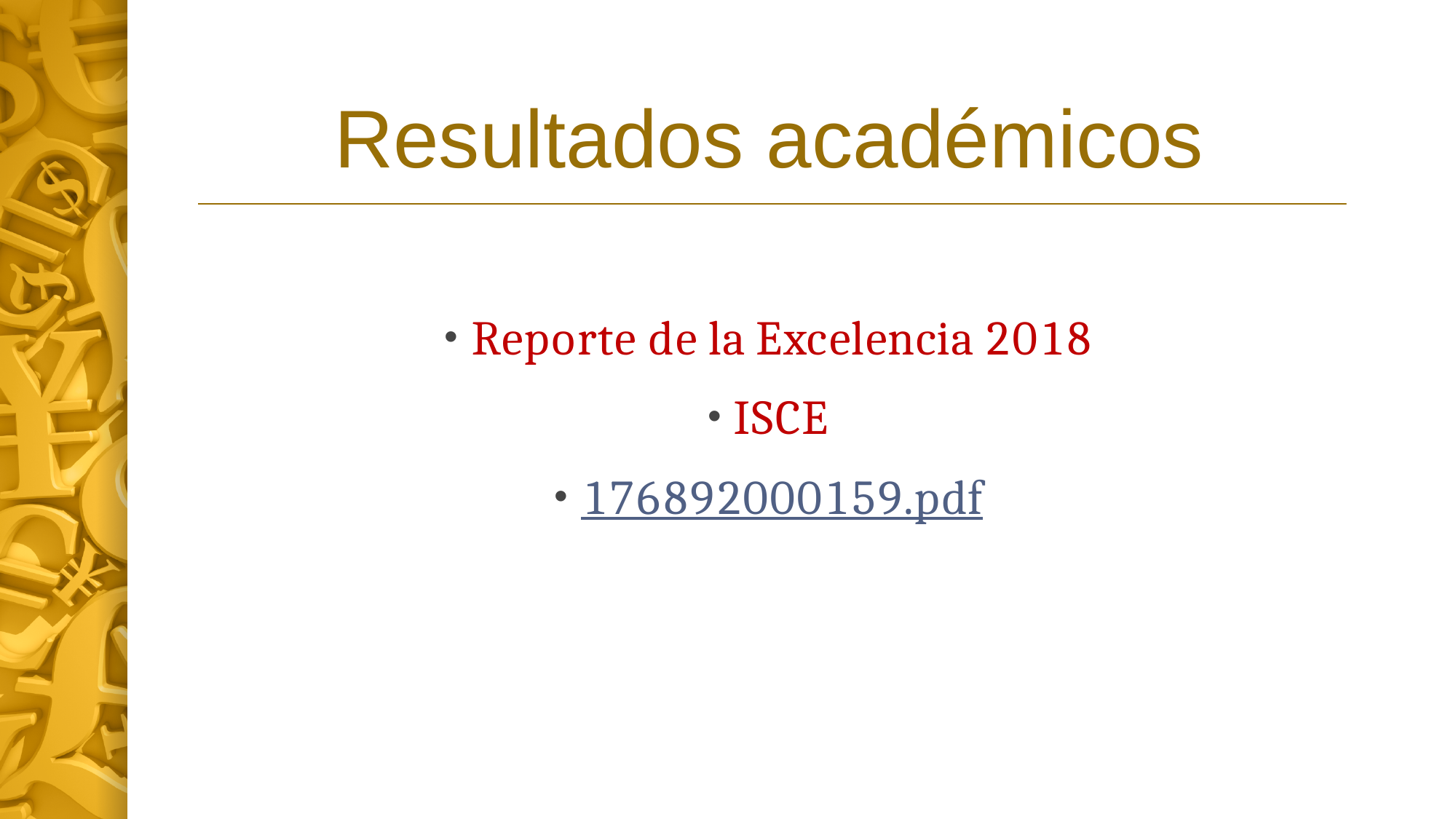

# Resultados académicos

Reporte de la Excelencia 2018
ISCE
176892000159.pdf